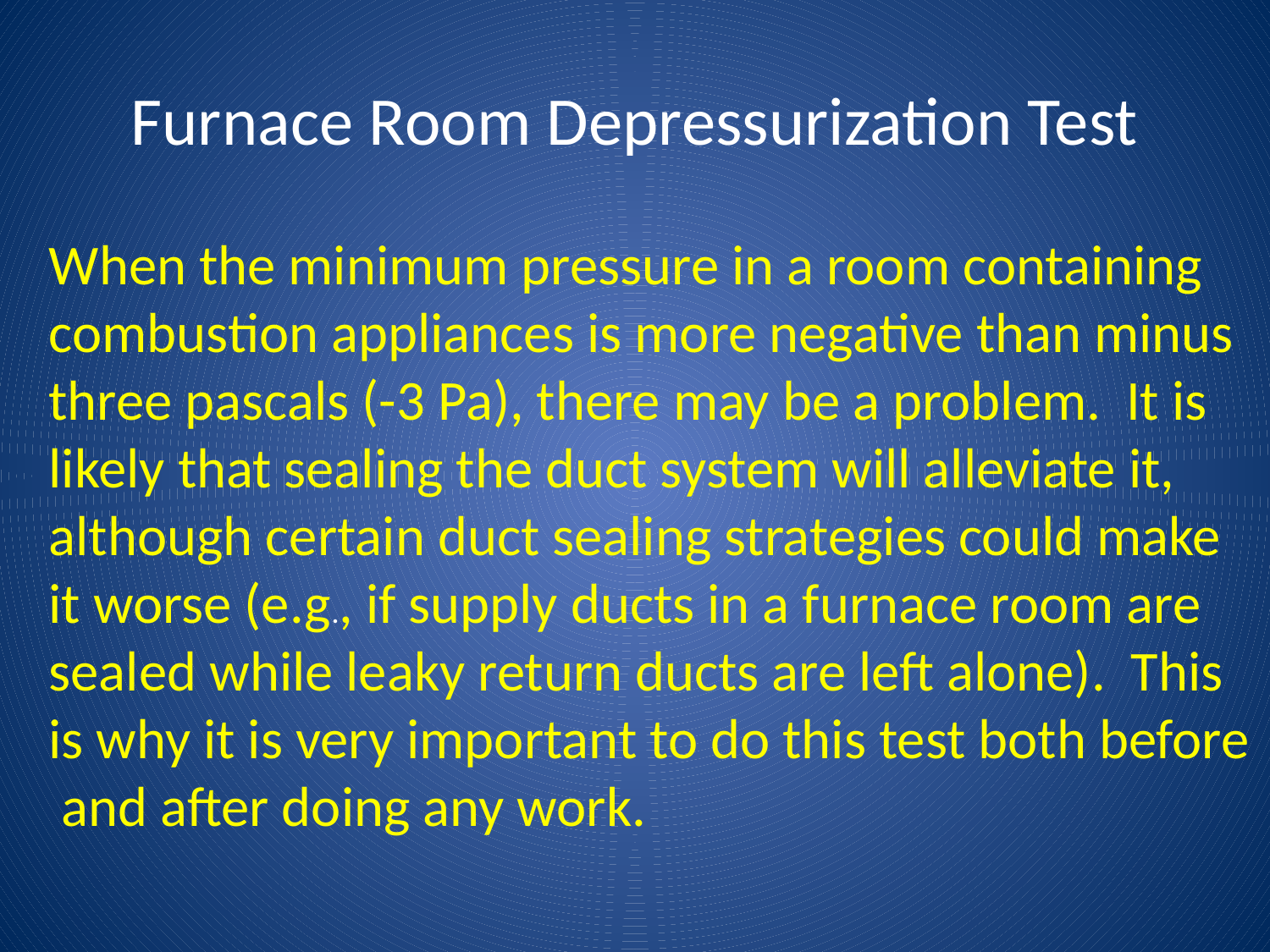

# Furnace Room Depressurization Test
When the minimum pressure in a room containing
combustion appliances is more negative than minus
three pascals (-3 Pa), there may be a problem.  It is
likely that sealing the duct system will alleviate it,
although certain duct sealing strategies could make
it worse (e.g., if supply ducts in a furnace room are
sealed while leaky return ducts are left alone).  This
is why it is very important to do this test both before
 and after doing any work.